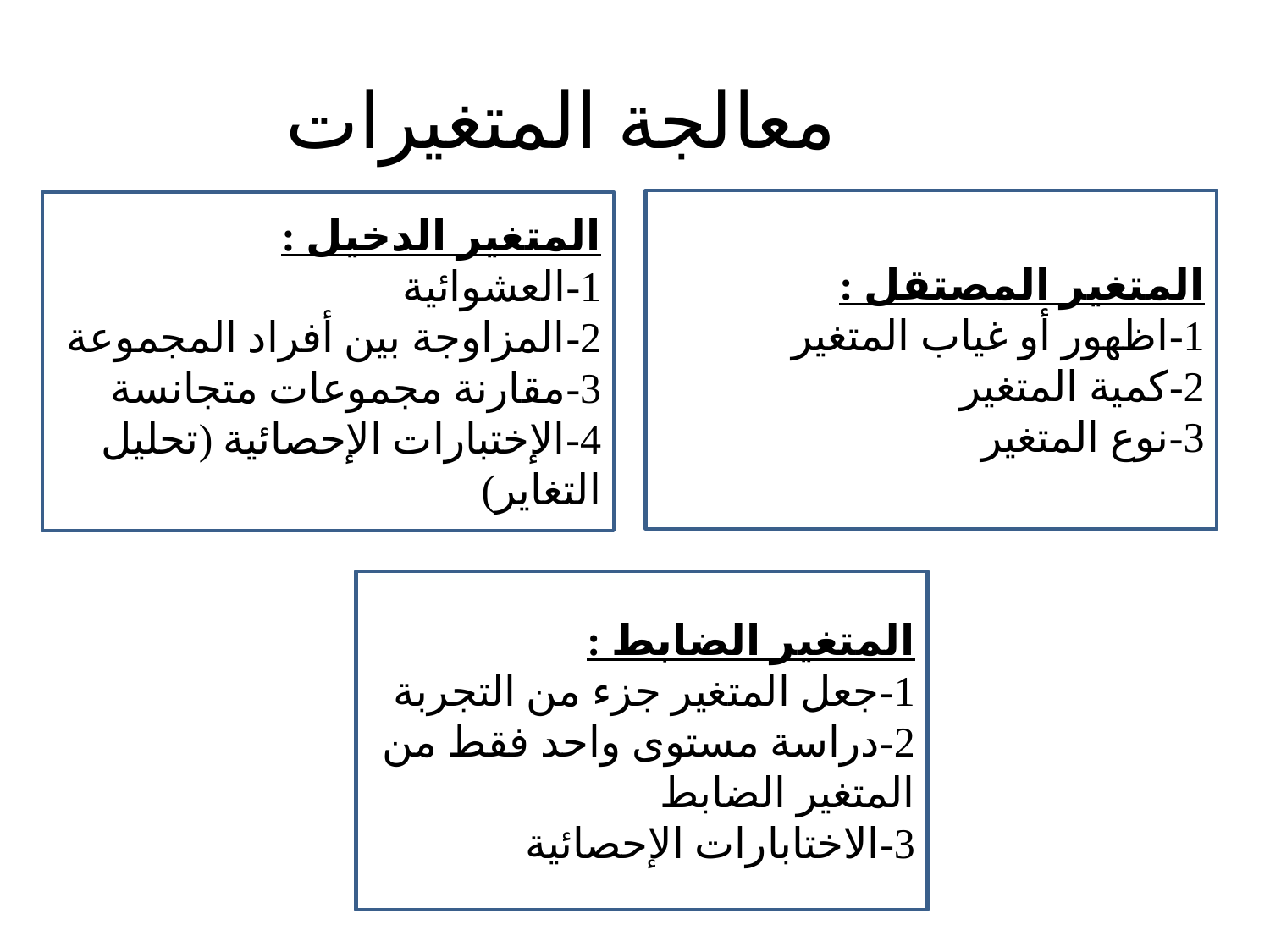

معالجة المتغيرات
المتغير المصتقل :
1-اظهور أو غياب المتغير
2-كمية المتغير
3-نوع المتغير
المتغير الدخيل :
1-العشوائية
2-المزاوجة بين أفراد المجموعة
3-مقارنة مجموعات متجانسة
4-الإختبارات الإحصائية (تحليل التغاير)
المتغير الضابط :
1-جعل المتغير جزء من التجربة
2-دراسة مستوى واحد فقط من المتغير الضابط
3-الاختابارات الإحصائية